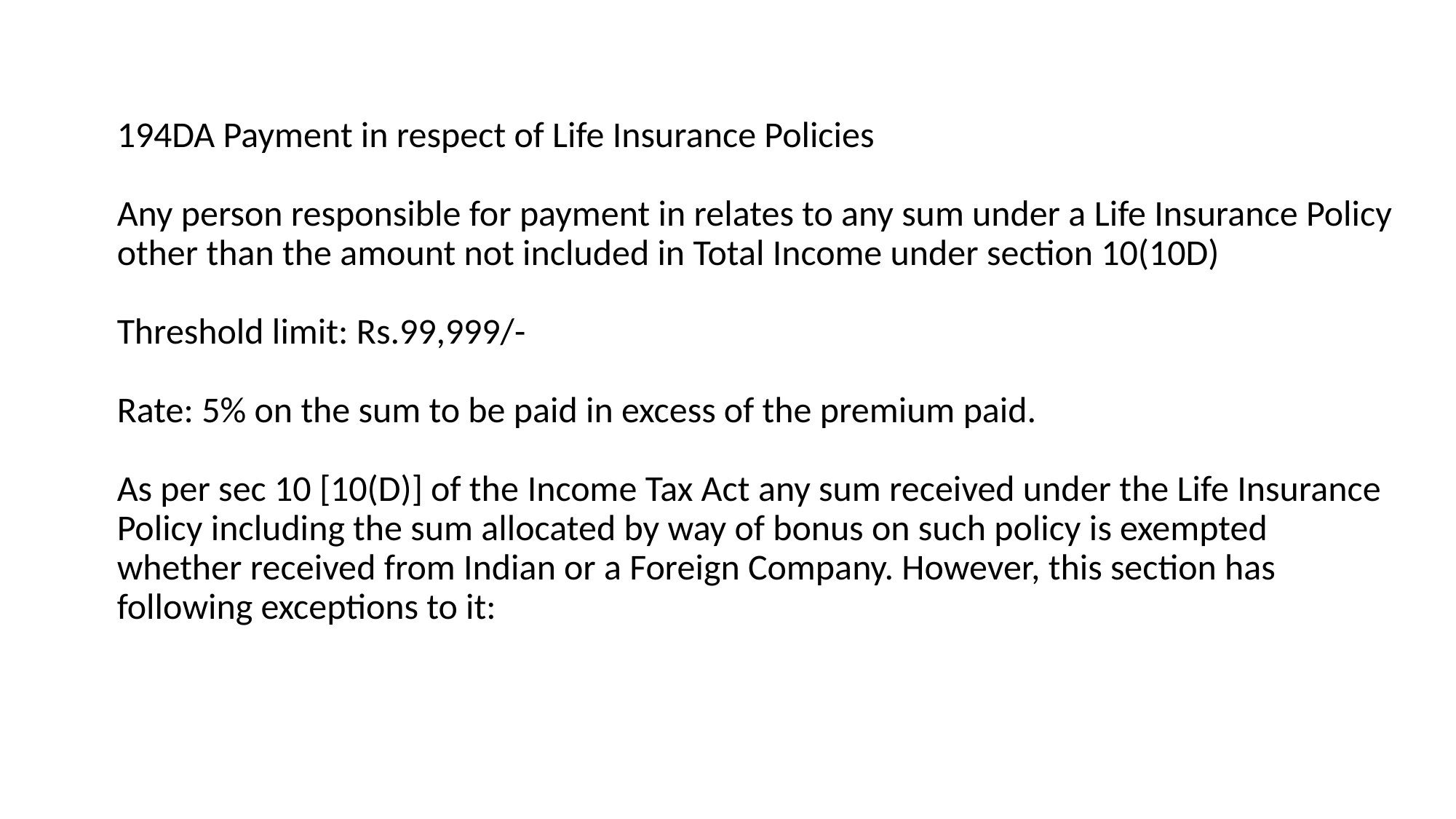

# 194DA Payment in respect of Life Insurance Policies Any person responsible for payment in relates to any sum under a Life Insurance Policy other than the amount not included in Total Income under section 10(10D) Threshold limit: Rs.99,999/- Rate: 5% on the sum to be paid in excess of the premium paid. As per sec 10 [10(D)] of the Income Tax Act any sum received under the Life Insurance Policy including the sum allocated by way of bonus on such policy is exempted whether received from Indian or a Foreign Company. However, this section has following exceptions to it: